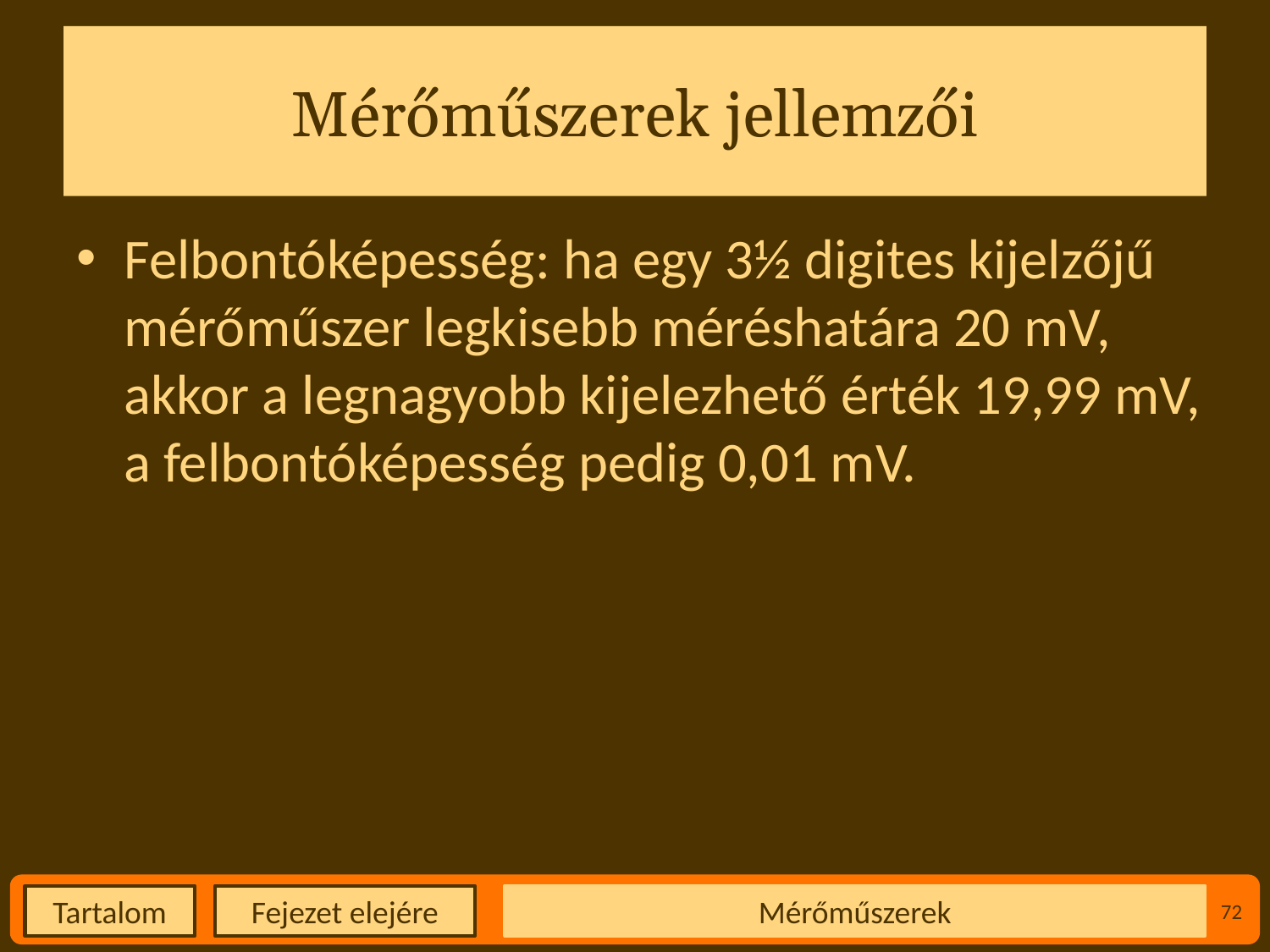

# Mérőműszerek jellemzői
Felbontóképesség: ha egy 3½ digites kijelzőjű mérőműszer legkisebb méréshatára 20 mV, akkor a legnagyobb kijelezhető érték 19,99 mV, a felbontóképesség pedig 0,01 mV.
Mérőműszerek
72
Fejezet elejére